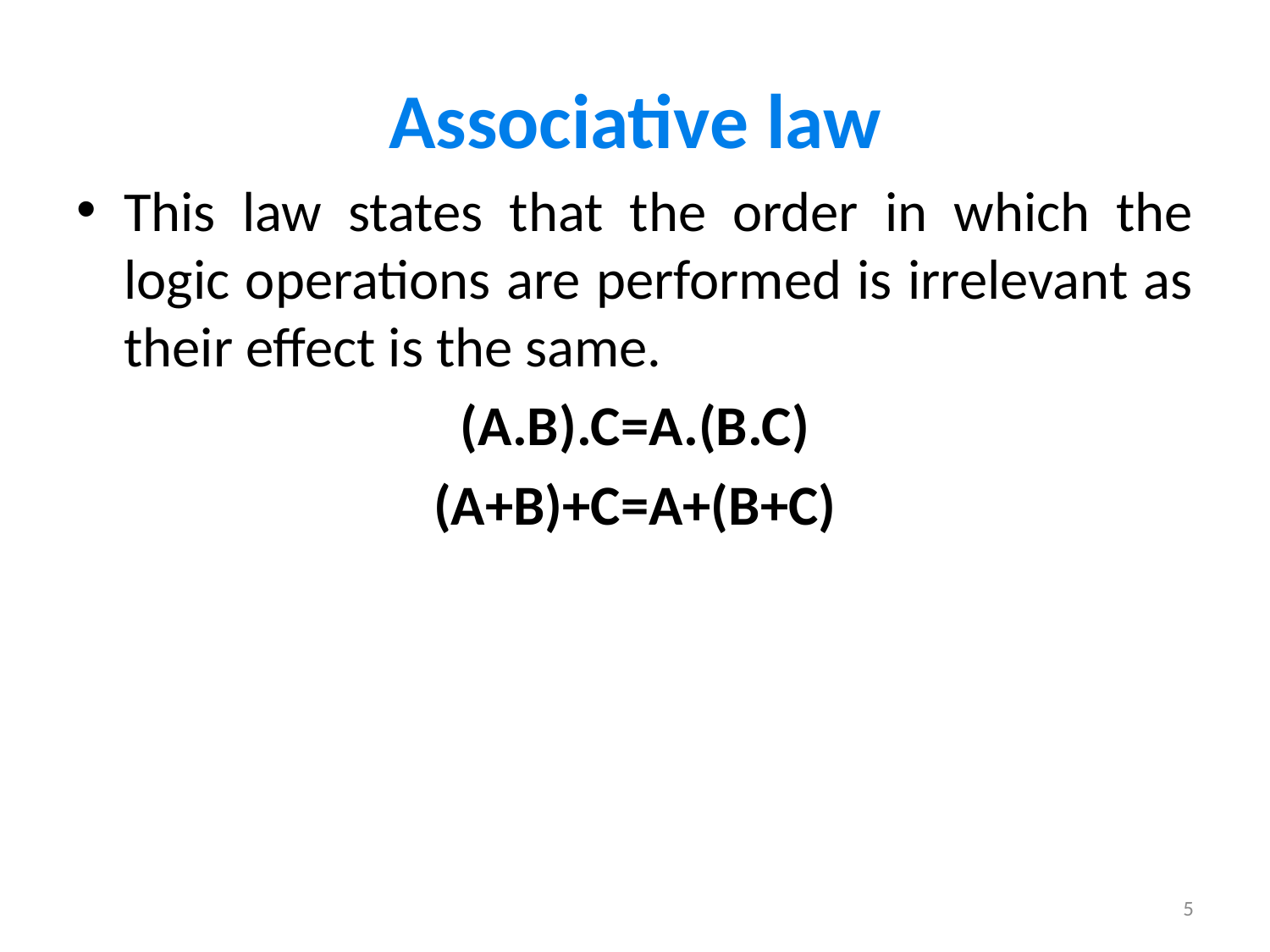

# Associative law
This law states that the order in which the logic operations are performed is irrelevant as their effect is the same.
(A.B).C=A.(B.C)
(A+B)+C=A+(B+C)

5